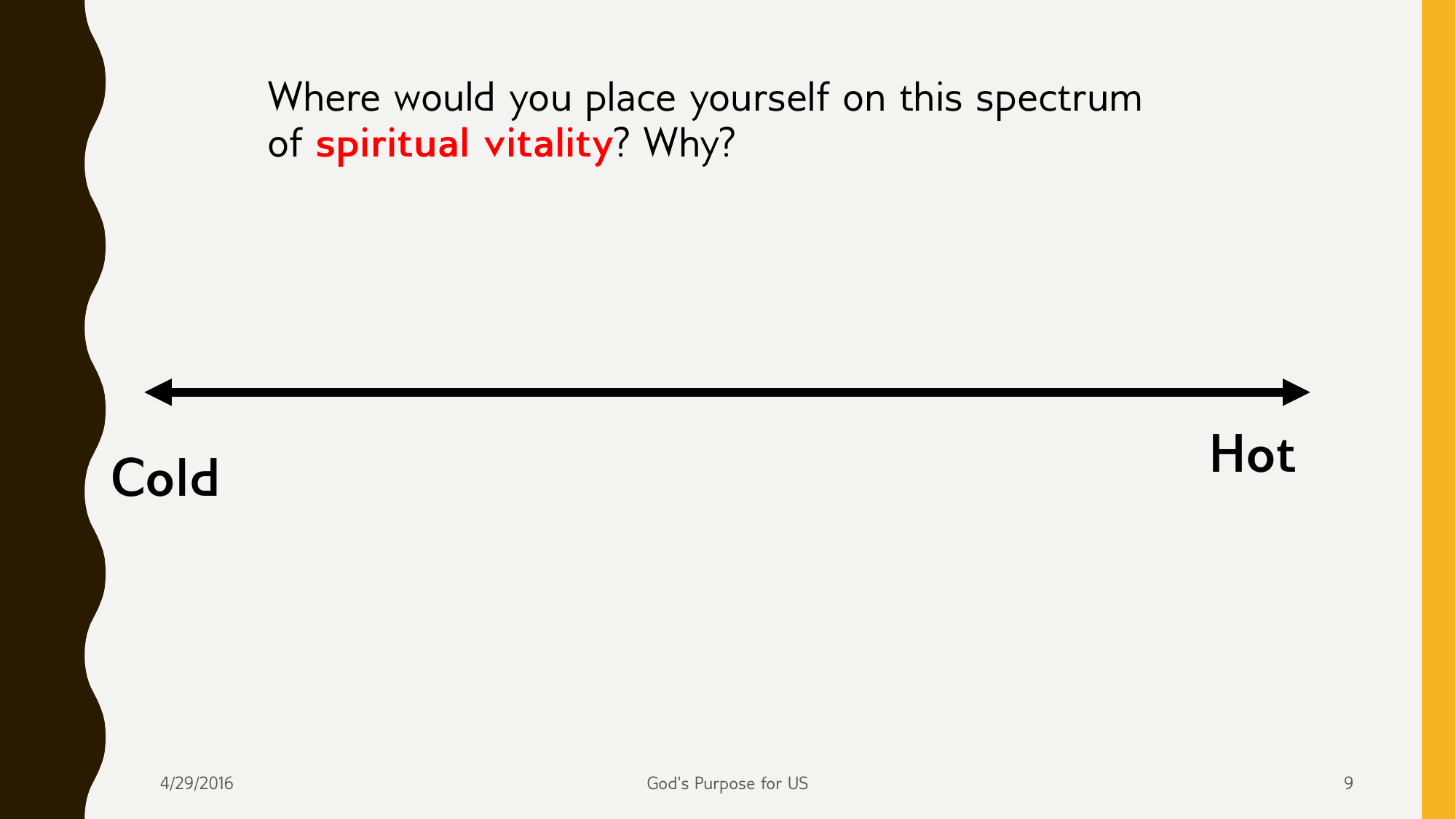

Where would you place yourself on this spectrum of spiritual vitality? Why?
Hot
Cold
4/29/2016
God's Purpose for US
9